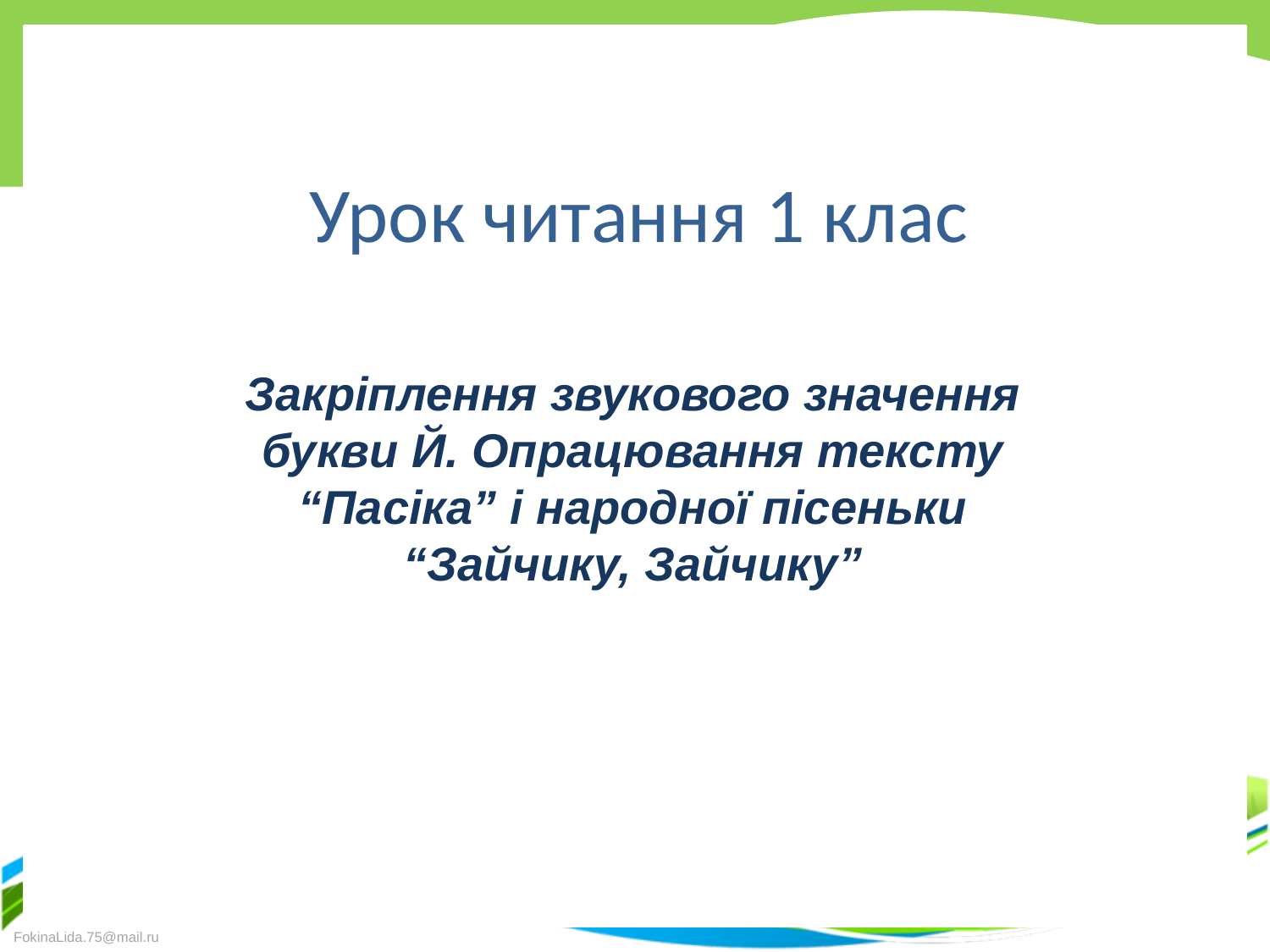

# Урок читання 1 клас
Закріплення звукового значення букви Й. Опрацювання тексту “Пасіка” і народної пісеньки “Зайчику, Зайчику”